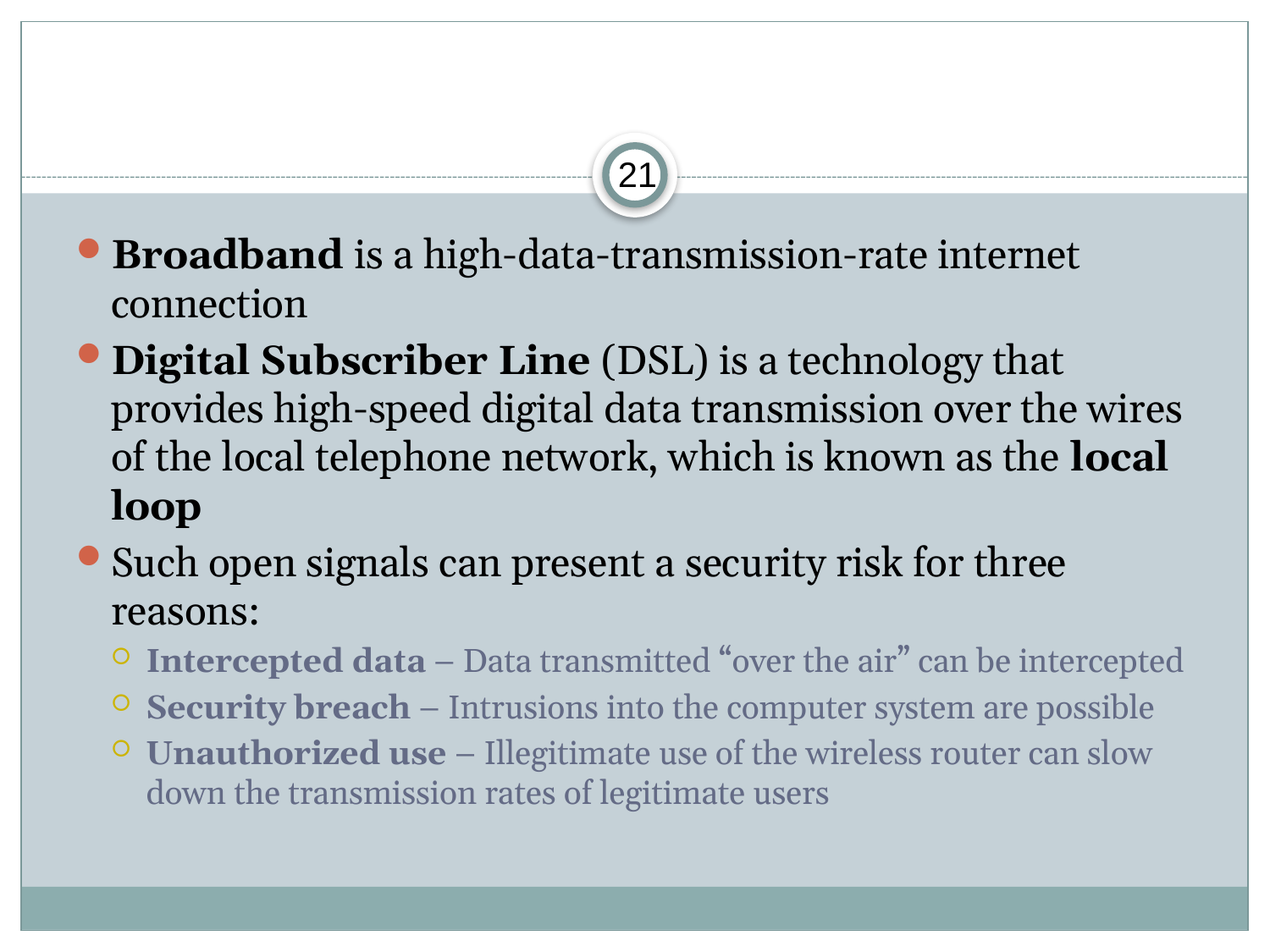

#
21
Broadband is a high-data-transmission-rate internet connection
Digital Subscriber Line (DSL) is a technology that provides high-speed digital data transmission over the wires of the local telephone network, which is known as the local loop
Such open signals can present a security risk for three reasons:
Intercepted data – Data transmitted “over the air” can be intercepted
Security breach – Intrusions into the computer system are possible
Unauthorized use – Illegitimate use of the wireless router can slow down the transmission rates of legitimate users